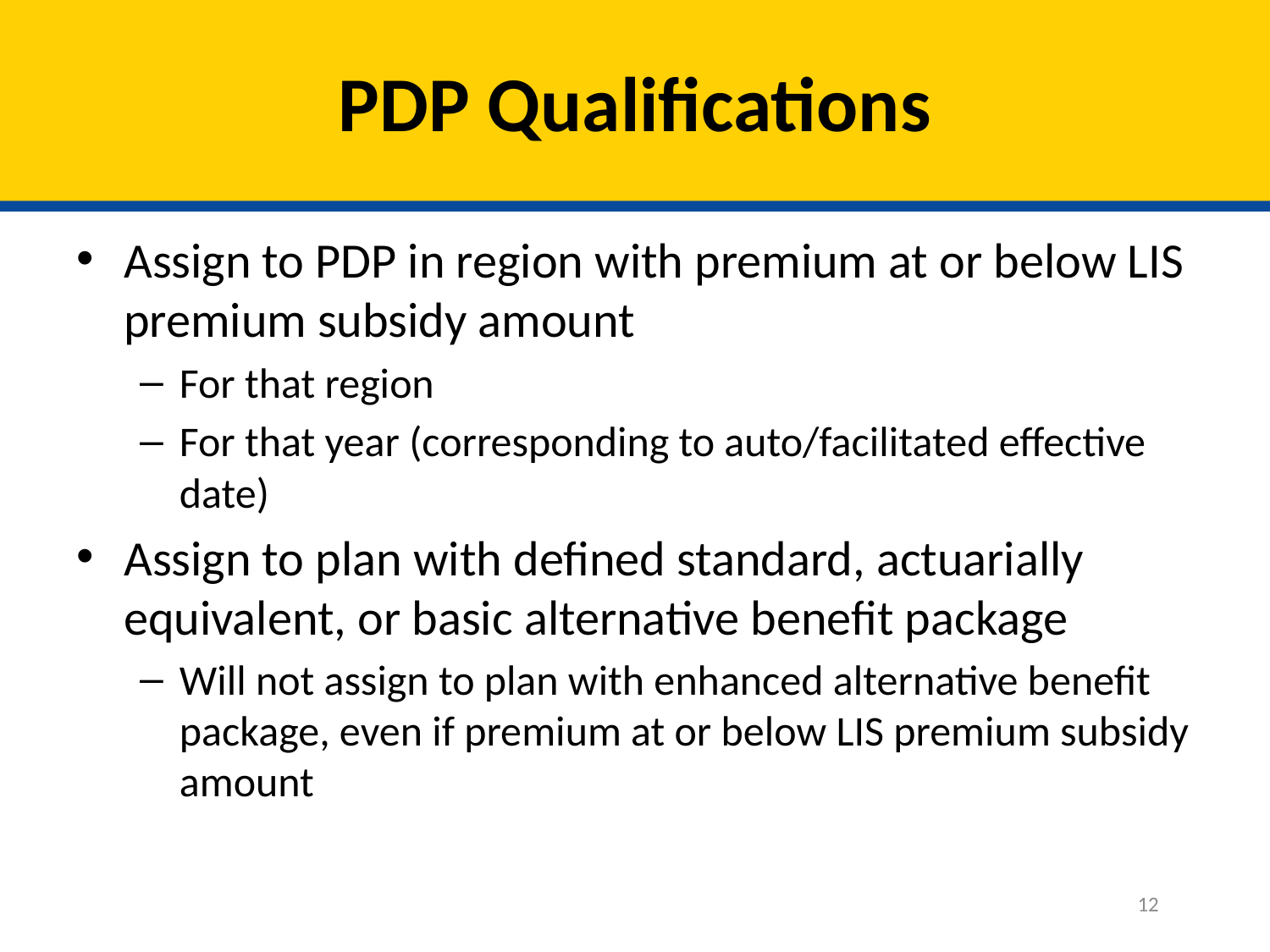

# PDP Qualifications
Assign to PDP in region with premium at or below LIS premium subsidy amount
For that region
For that year (corresponding to auto/facilitated effective date)
Assign to plan with defined standard, actuarially equivalent, or basic alternative benefit package
Will not assign to plan with enhanced alternative benefit package, even if premium at or below LIS premium subsidy amount
12